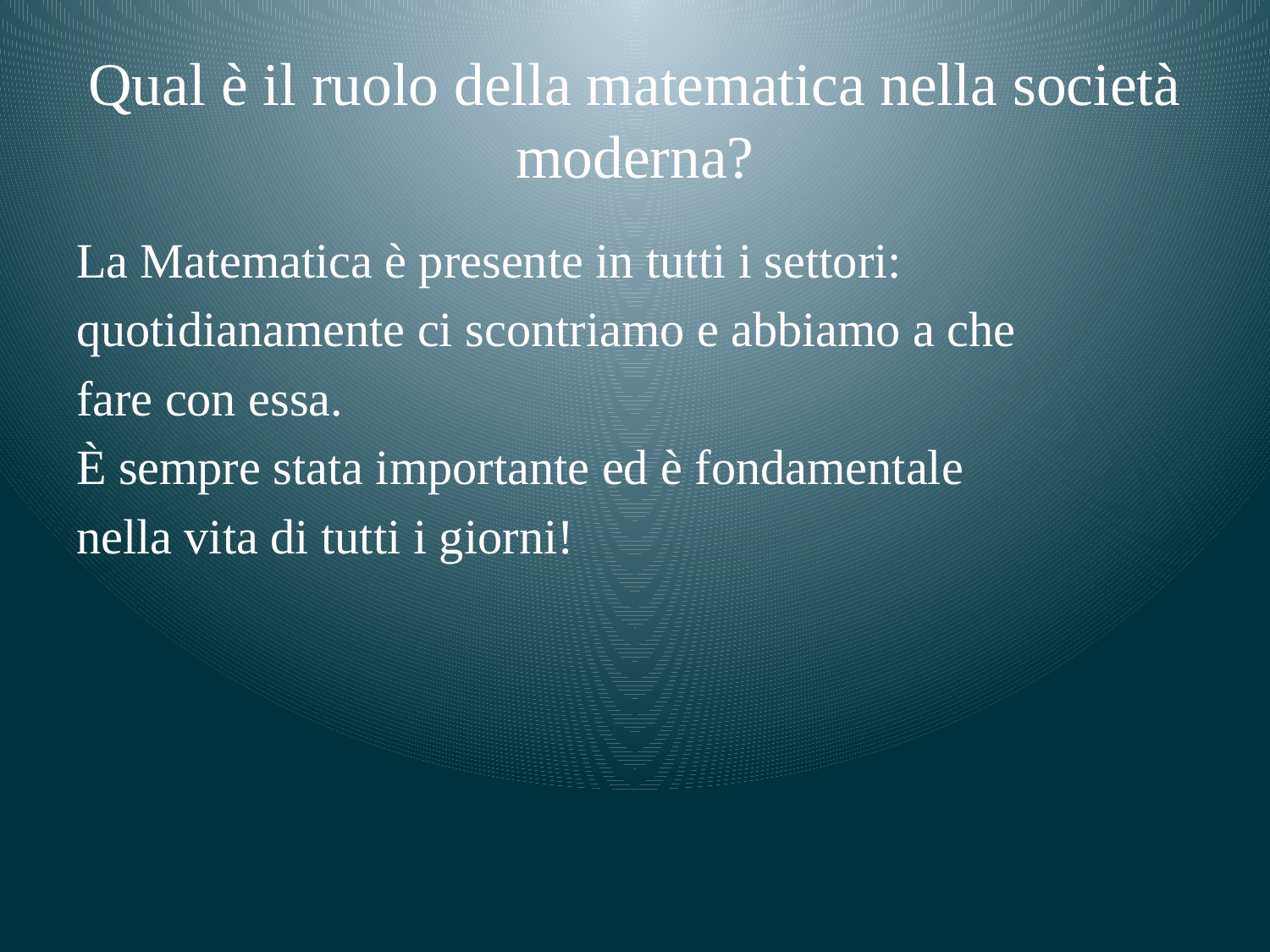

# Qual è il ruolo della matematica nella società moderna?
La Matematica è presente in tutti i settori:
quotidianamente ci scontriamo e abbiamo a che
fare con essa.
È sempre stata importante ed è fondamentale
nella vita di tutti i giorni!